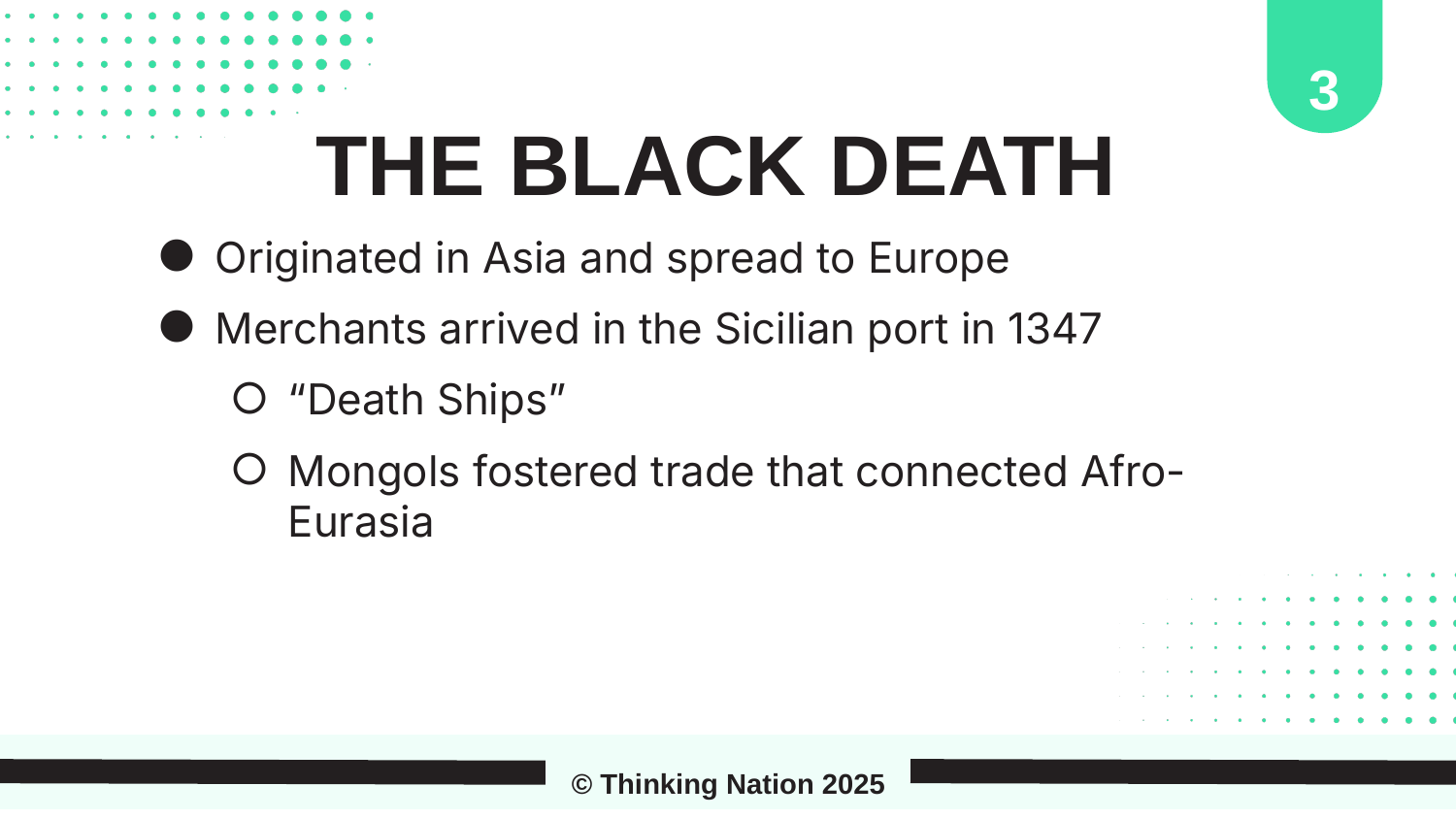

3
THE BLACK DEATH
Originated in Asia and spread to Europe
Merchants arrived in the Sicilian port in 1347
“Death Ships”
Mongols fostered trade that connected Afro-Eurasia

© Thinking Nation 2025